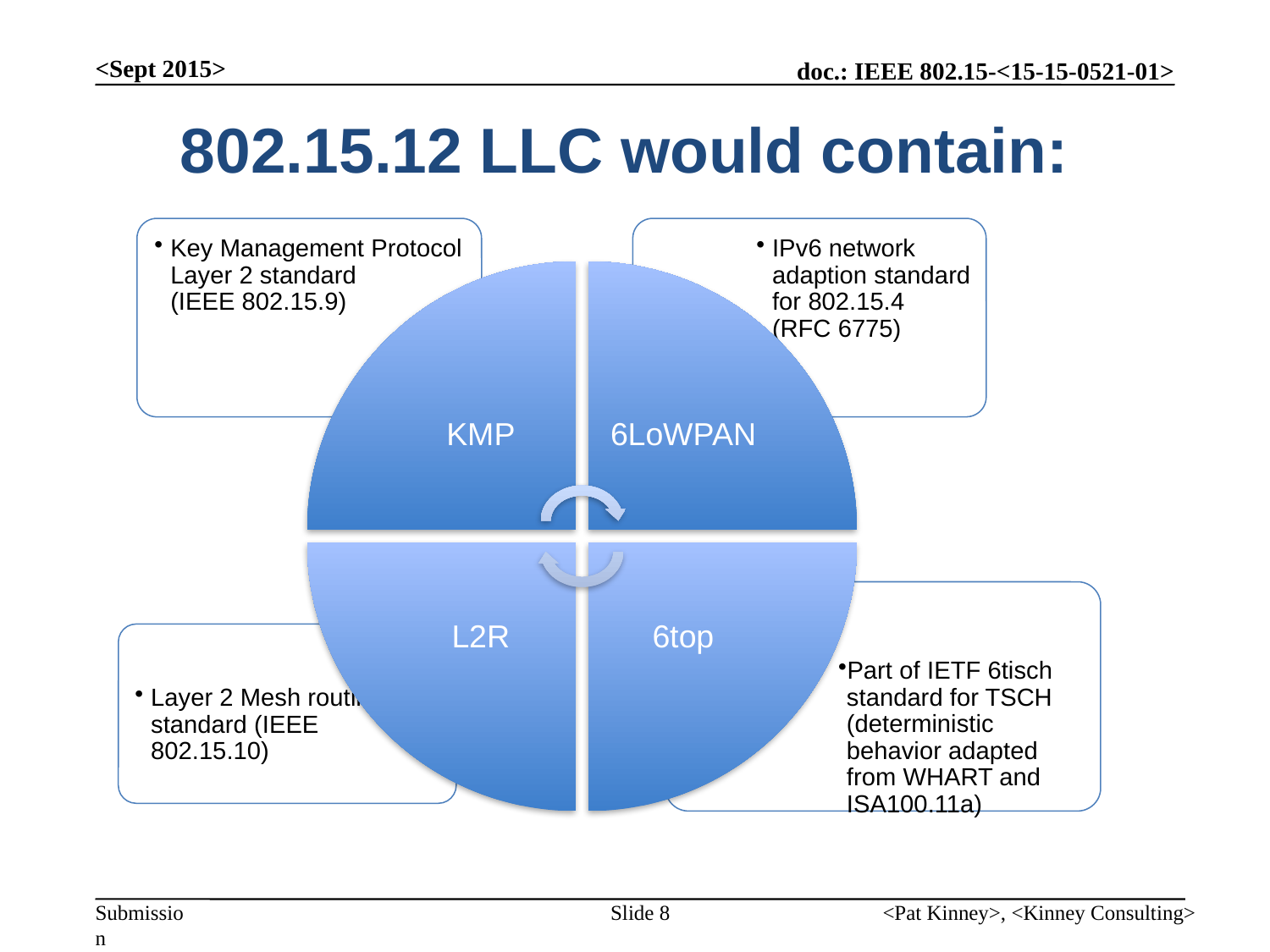

<Sept 2015>
# 802.15.12 LLC would contain:
Part of IETF 6tisch standard for TSCH (deterministic behavior adapted from WHART and ISA100.11a)
Layer 2 Mesh routing standard (IEEE 802.15.10)
IPv6 network adaption standard for 802.15.4
(RFC 6775)
Key Management Protocol Layer 2 standard
(IEEE 802.15.9)
KMP
6LoWPAN
6top
L2R
Slide 8
<Pat Kinney>, <Kinney Consulting>